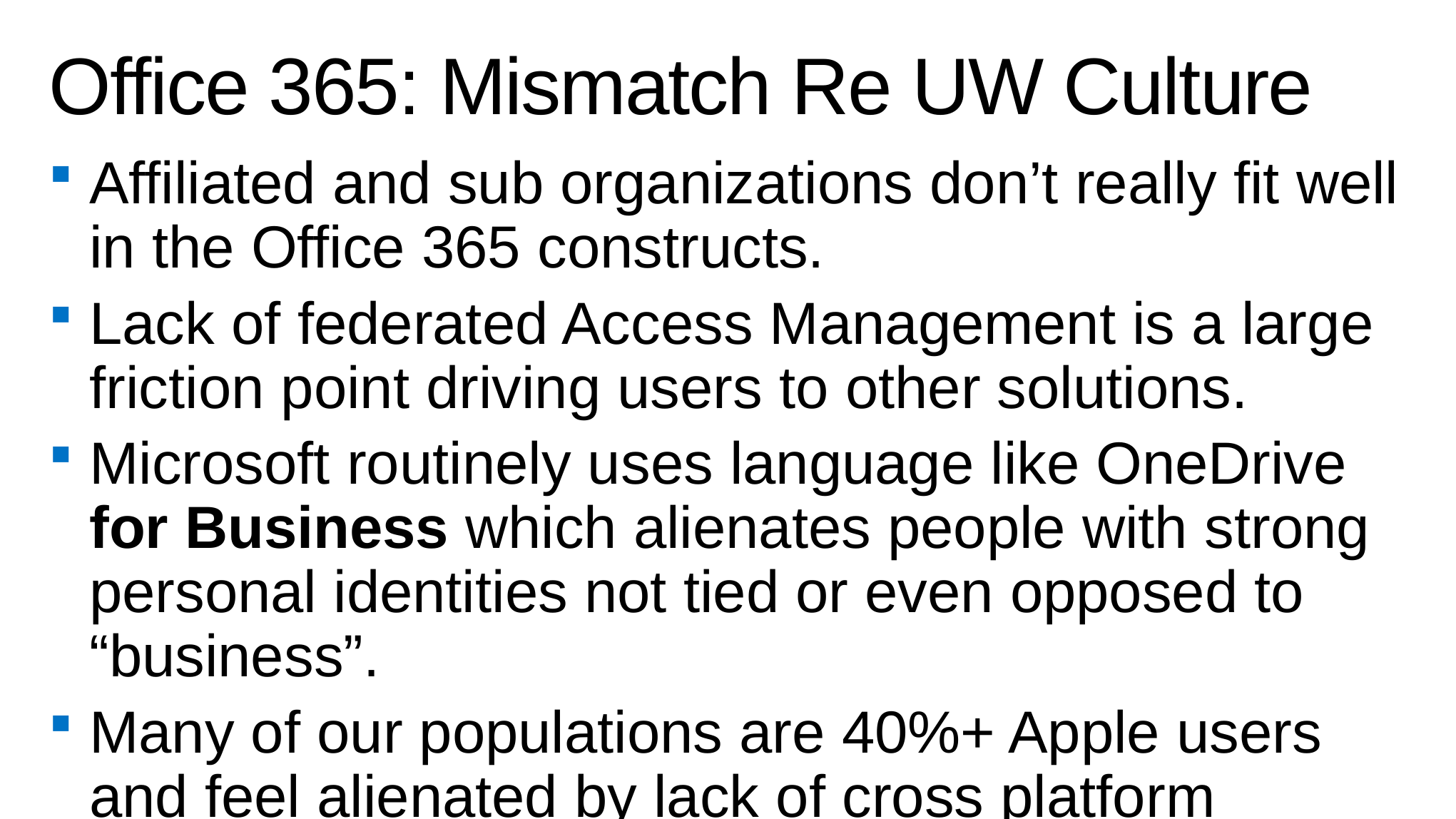

# Office 365: Mismatch Re UW Culture
Affiliated and sub organizations don’t really fit well in the Office 365 constructs.
Lack of federated Access Management is a large friction point driving users to other solutions.
Microsoft routinely uses language like OneDrive for Business which alienates people with strong personal identities not tied or even opposed to “business”.
Many of our populations are 40%+ Apple users and feel alienated by lack of cross platform support.